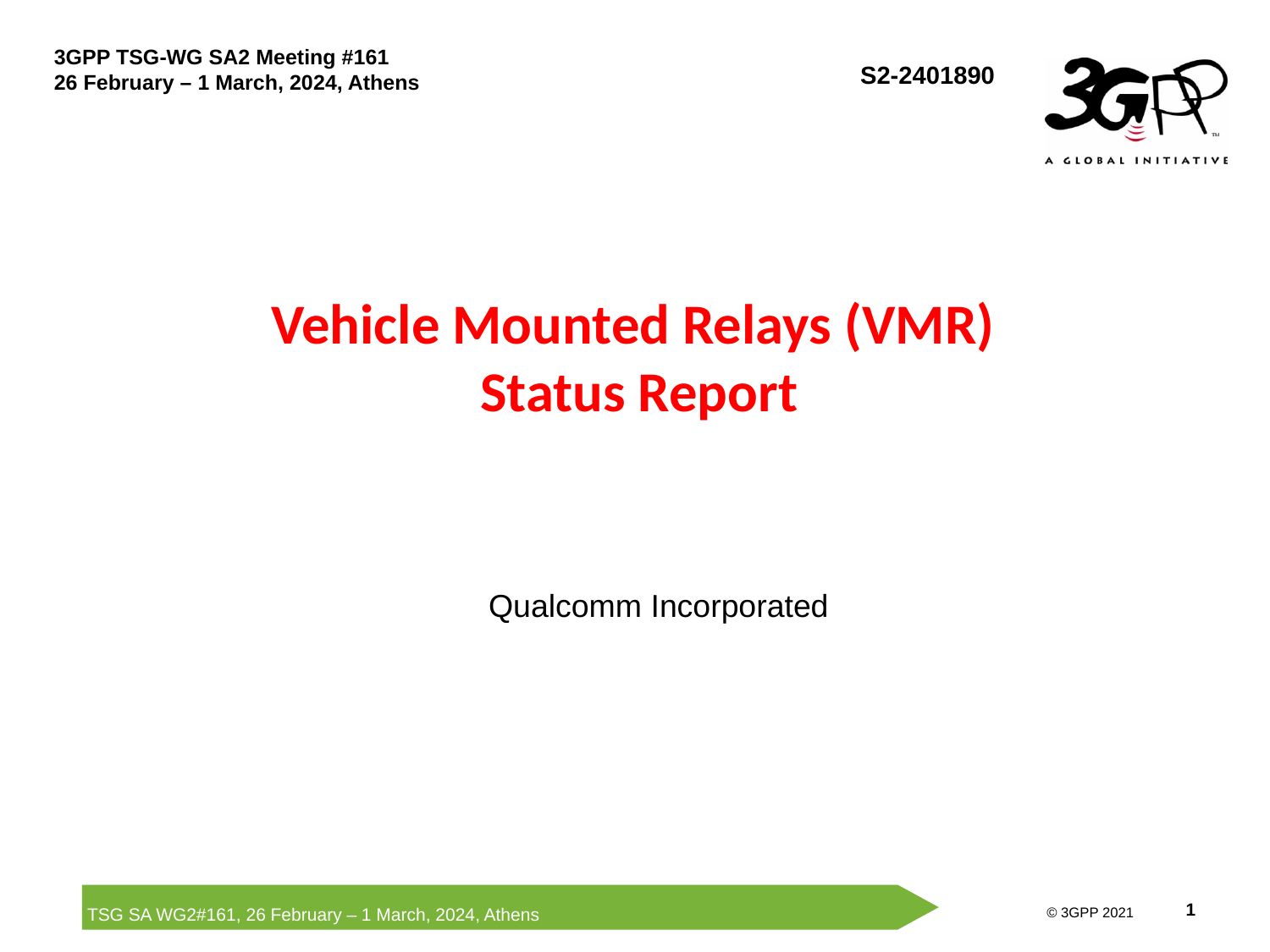

S2-2401890
# Vehicle Mounted Relays (VMR) Status Report
Qualcomm Incorporated